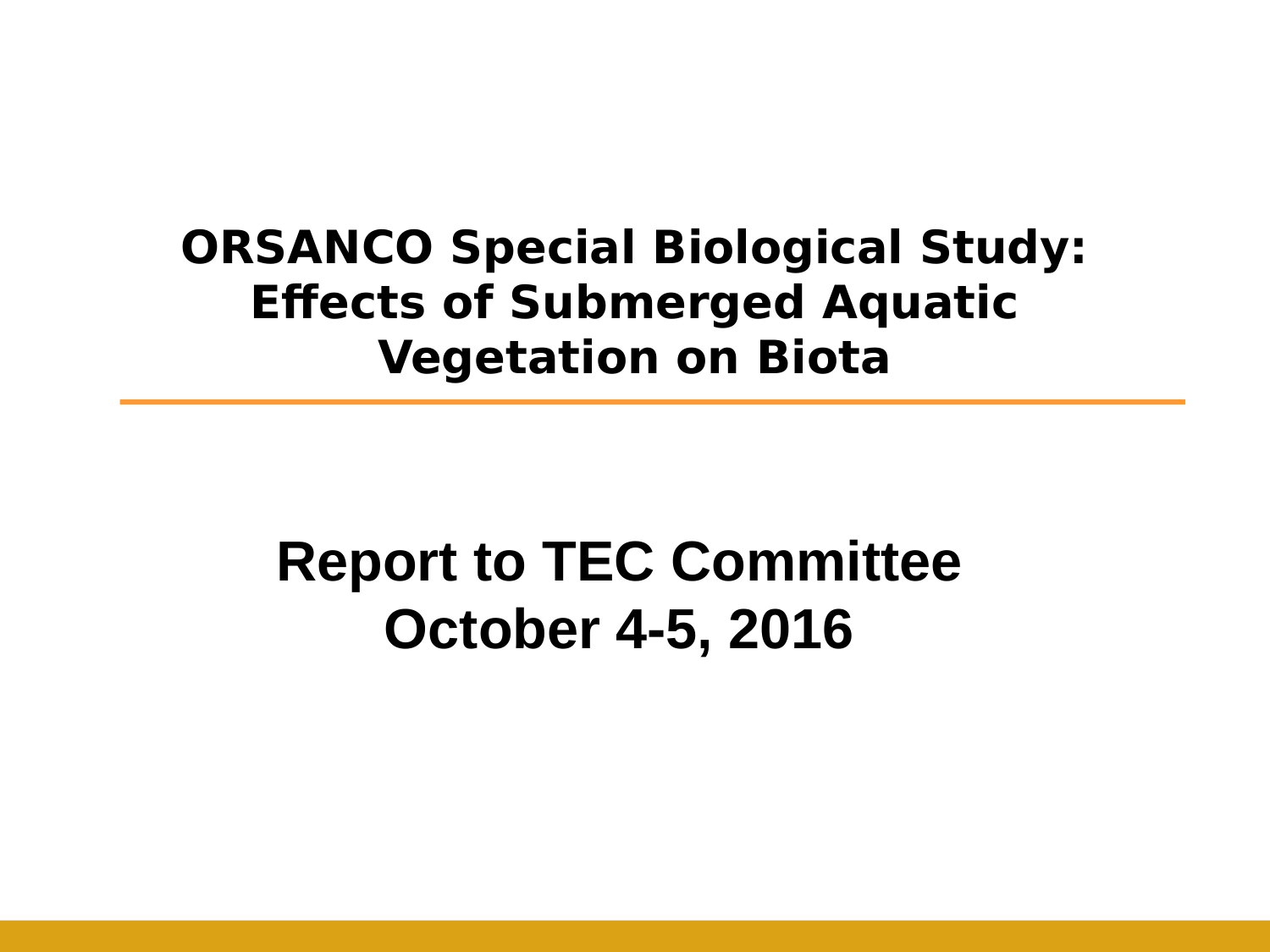

# ORSANCO Special Biological Study: Effects of Submerged Aquatic Vegetation on Biota

Report to TEC Committee
October 4-5, 2016